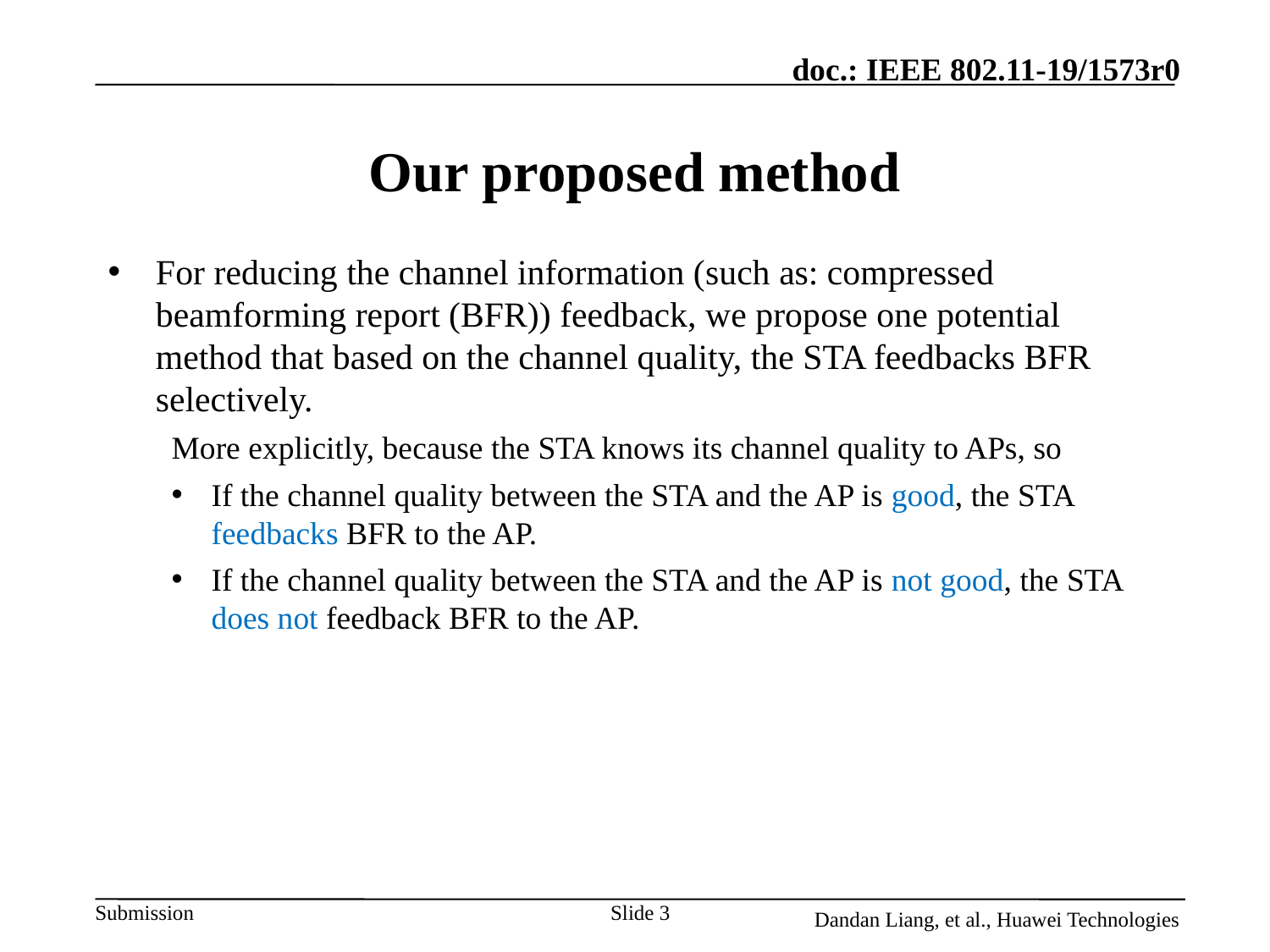

# Our proposed method
For reducing the channel information (such as: compressed beamforming report (BFR)) feedback, we propose one potential method that based on the channel quality, the STA feedbacks BFR selectively.
More explicitly, because the STA knows its channel quality to APs, so
If the channel quality between the STA and the AP is good, the STA feedbacks BFR to the AP.
If the channel quality between the STA and the AP is not good, the STA does not feedback BFR to the AP.

Slide 3